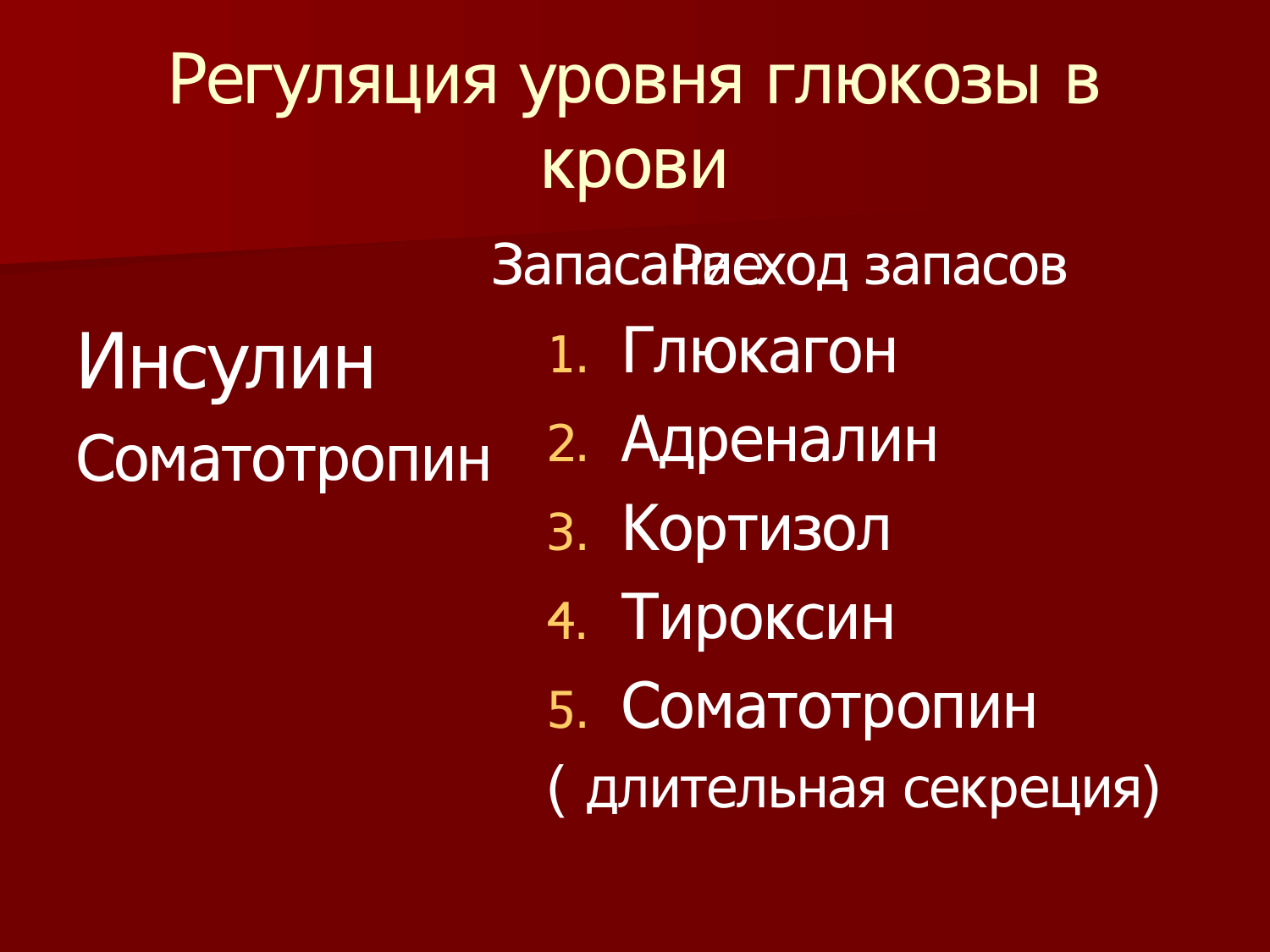

# Регуляция уровня глюкозы в крови
Запасание
Инсулин
Соматотропин
Расход запасов
Глюкагон
Адреналин
Кортизол
Тироксин
Соматотропин
( длительная секреция)